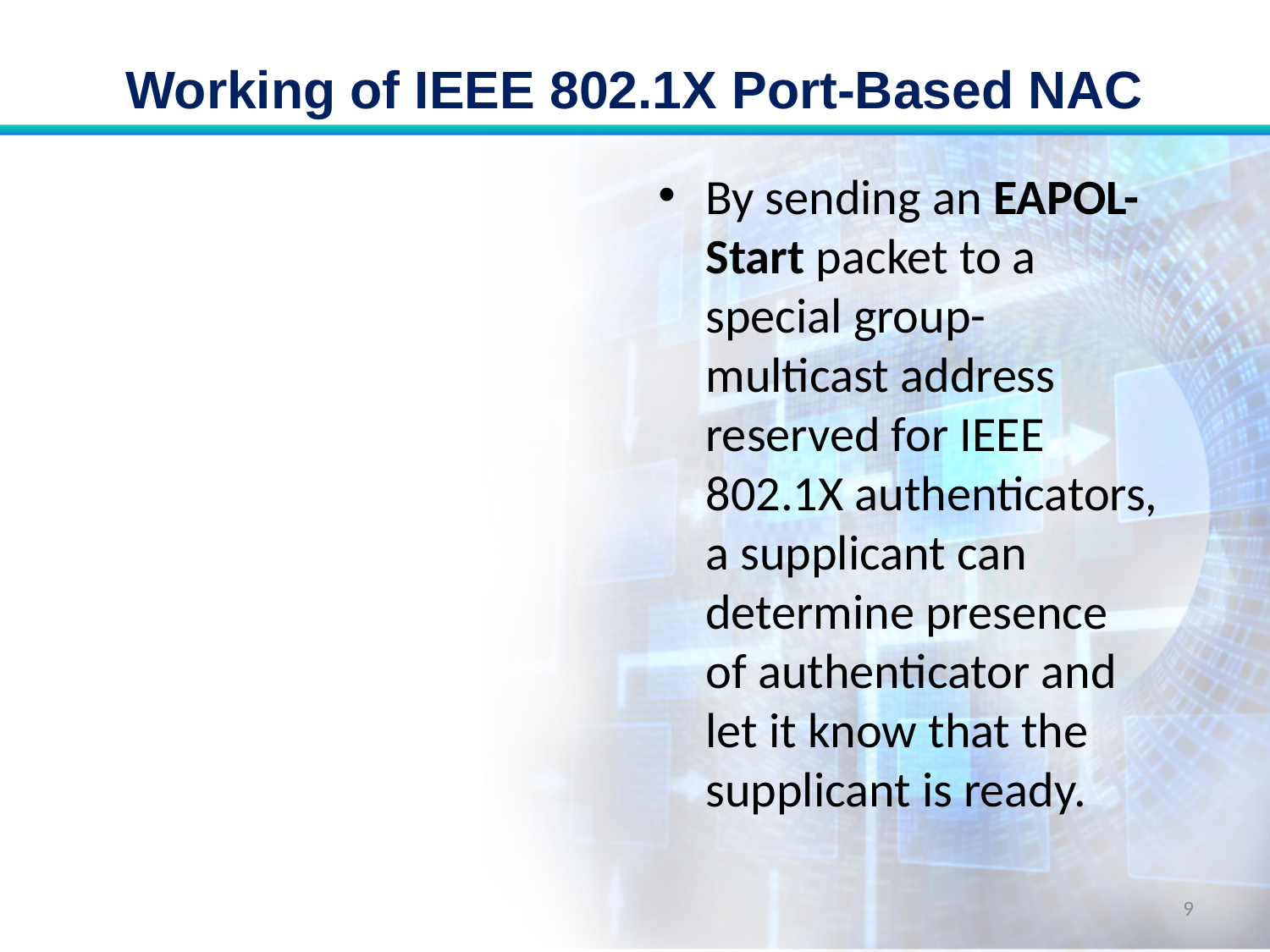

# Working of IEEE 802.1X Port-Based NAC
By sending an EAPOL-Start packet to a special group-multicast address reserved for IEEE 802.1X authenticators, a supplicant can determine presence of authenticator and let it know that the supplicant is ready.
9